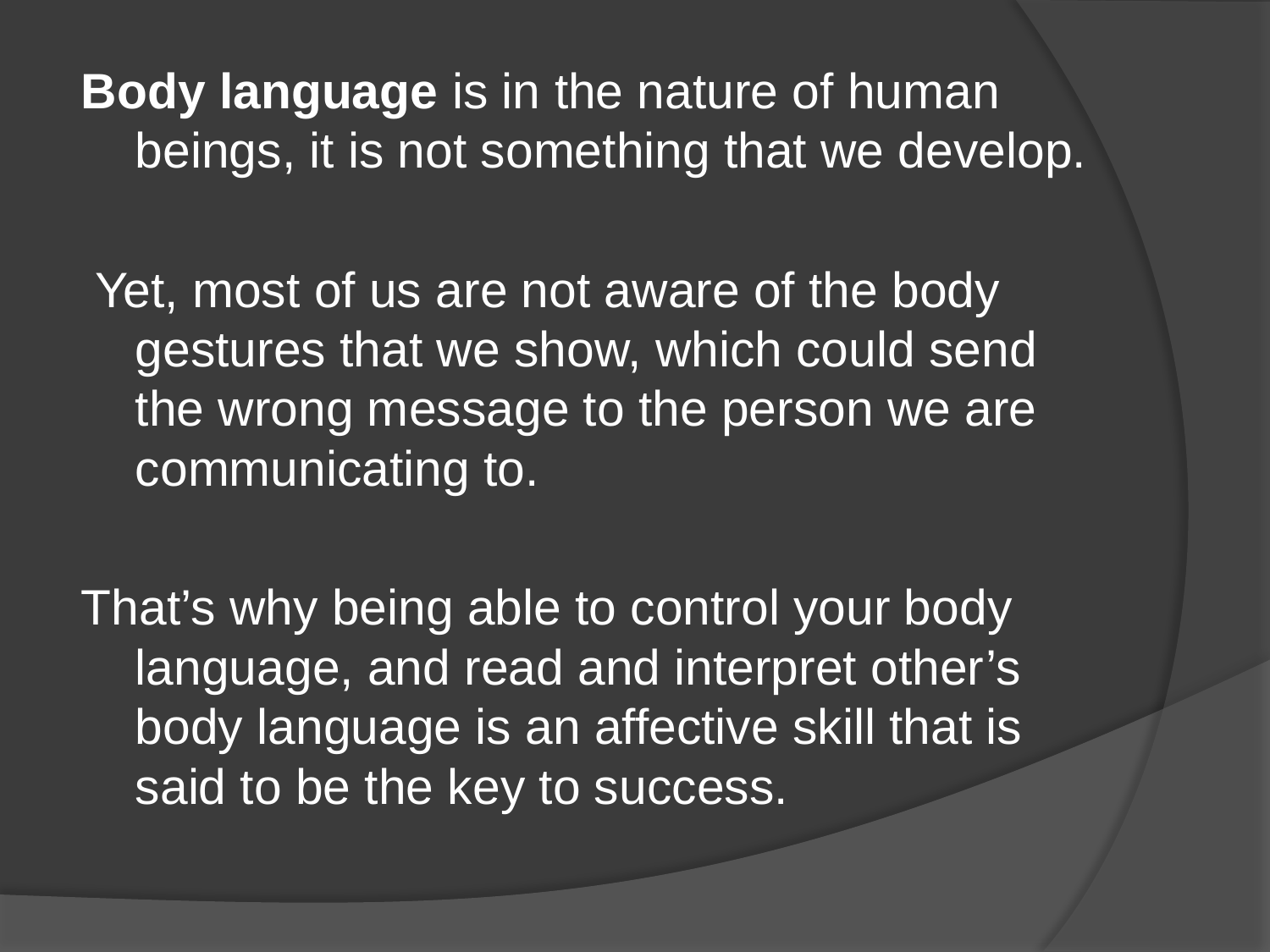

Body language is in the nature of human beings, it is not something that we develop.

 Yet, most of us are not aware of the body gestures that we show, which could send the wrong message to the person we are communicating to.

That’s why being able to control your body language, and read and interpret other’s body language is an affective skill that is said to be the key to success.